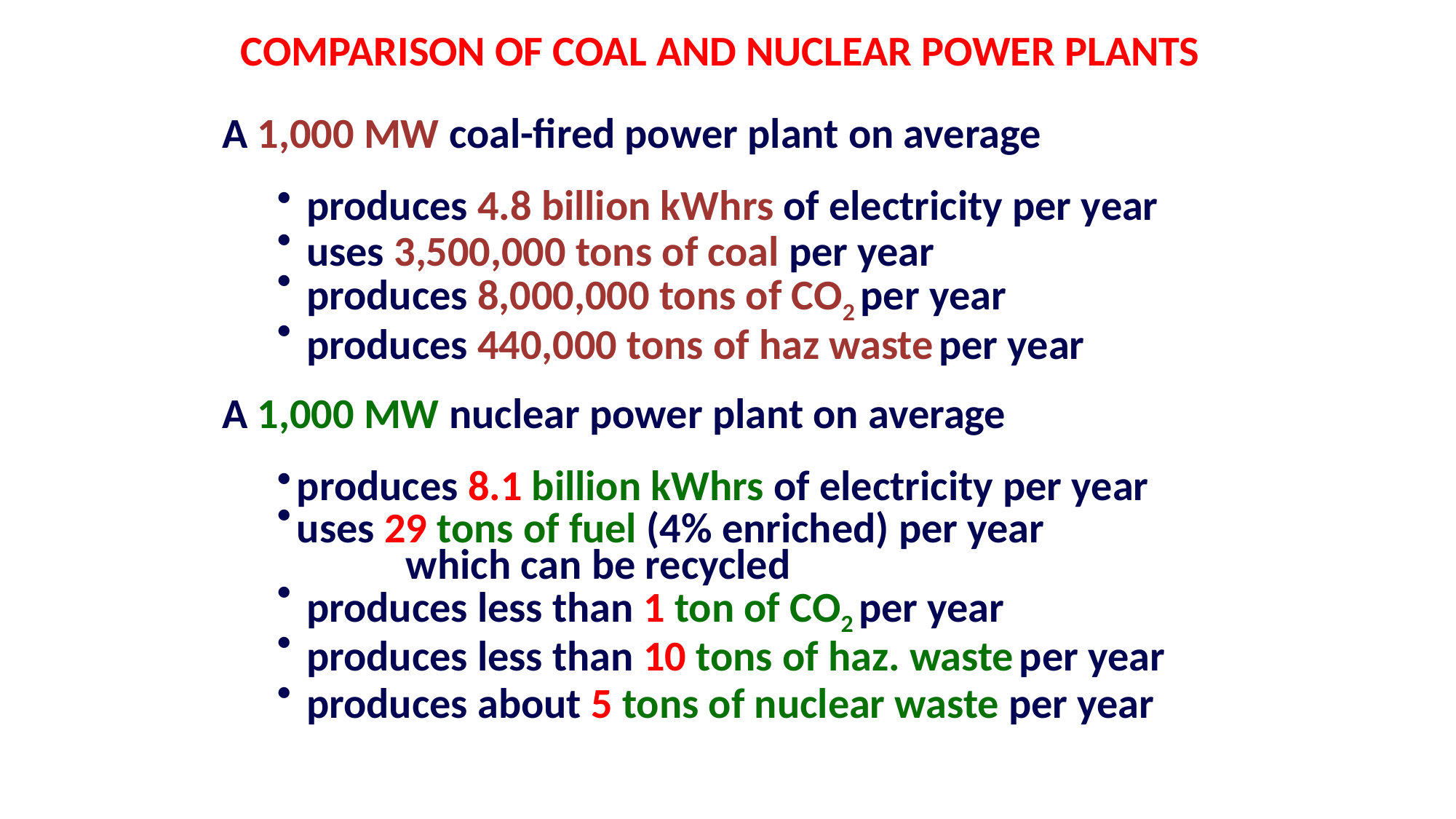

COMPARISON OF COAL AND NUCLEAR POWER PLANTS
A 1,000 MW coal-fired power plant on average
 produces 4.8 billion kWhrs of electricity per year
 uses 3,500,000 tons of coal per year
 produces 8,000,000 tons of CO2 per year
 produces 440,000 tons of haz waste per year
A 1,000 MW nuclear power plant on average
produces 8.1 billion kWhrs of electricity per year
uses 29 tons of fuel (4% enriched) per year
		which can be recycled
 produces less than 1 ton of CO2 per year
 produces less than 10 tons of haz. waste per year
 produces about 5 tons of nuclear waste per year